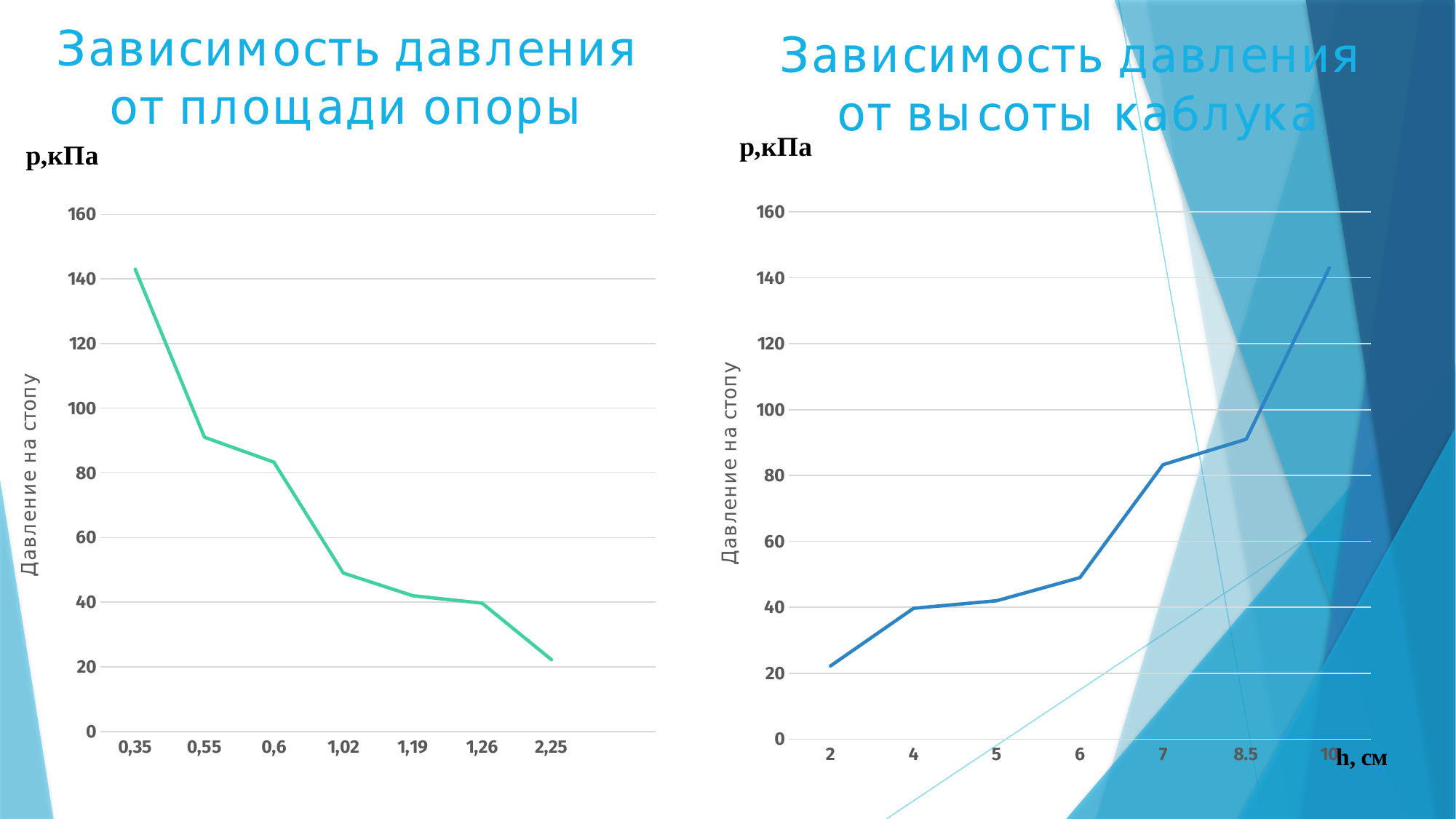

# Зависимость давления от площади опоры
Зависимость давления
 от высоты каблука

### Chart

| Category | Ряд 1 | Ряд 2 | Ряд 3 |
|---|---|---|---|
| 2 | None | 22.2 | None |
| 4 | None | 39.7 | None |
| 5 | None | 42.0 | None |
| 6 | None | 49.0 | None |
| 7 | None | 83.3 | None |
| 8.5 | None | 91.0 | None |
| 10 | None | 143.0 | None |

[unsupported chart]